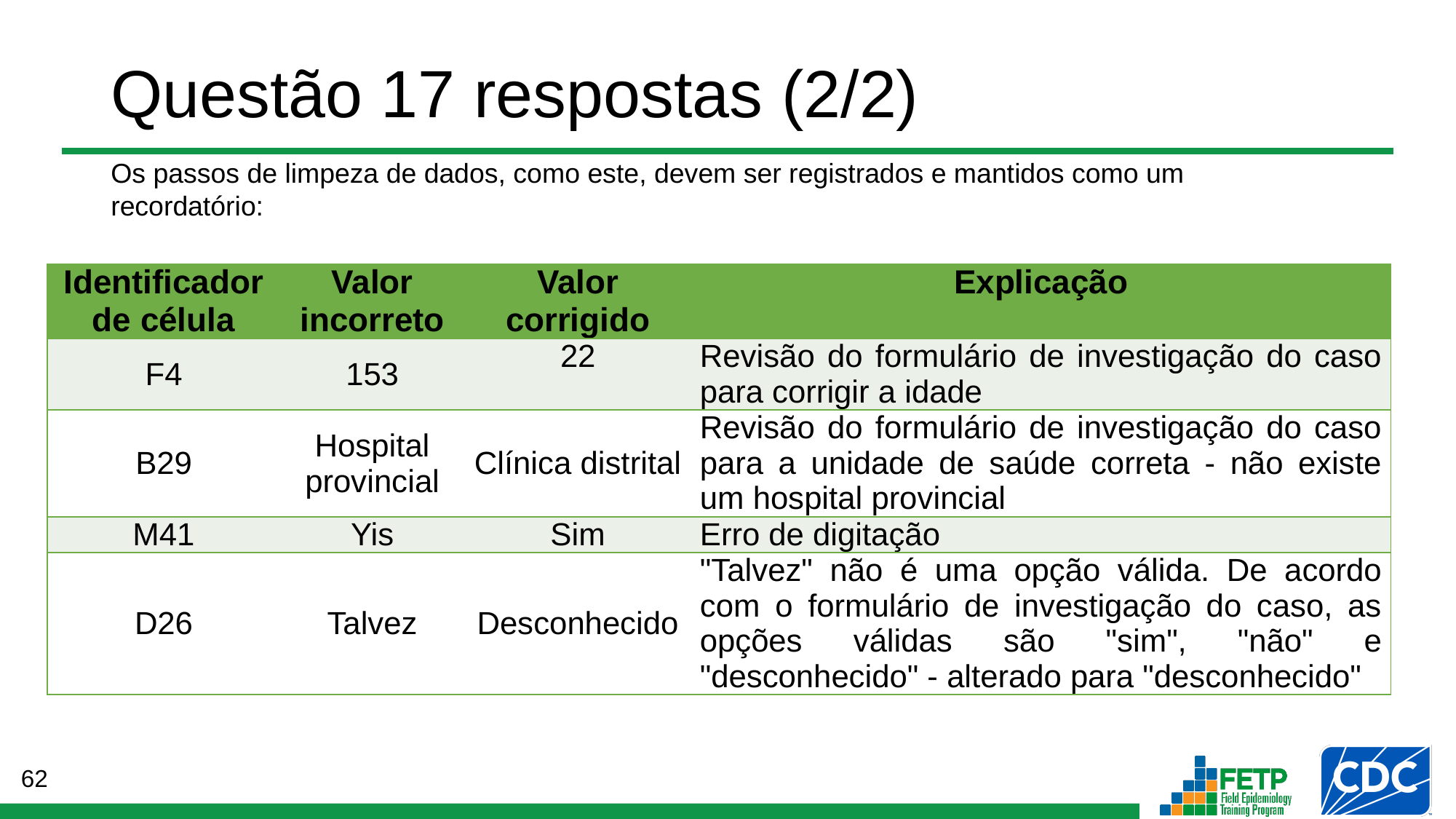

# Questão 17 respostas (2/2)
Os passos de limpeza de dados, como este, devem ser registrados e mantidos como um recordatório:

| Identificador de célula | Valor incorreto | Valor corrigido | Explicação |
| --- | --- | --- | --- |
| F4 | 153 | 22 | Revisão do formulário de investigação do caso para corrigir a idade |
| B29 | Hospital provincial | Clínica distrital | Revisão do formulário de investigação do caso para a unidade de saúde correta - não existe um hospital provincial |
| M41 | Yis | Sim | Erro de digitação |
| D26 | Talvez | Desconhecido | "Talvez" não é uma opção válida. De acordo com o formulário de investigação do caso, as opções válidas são "sim", "não" e "desconhecido" - alterado para "desconhecido" |